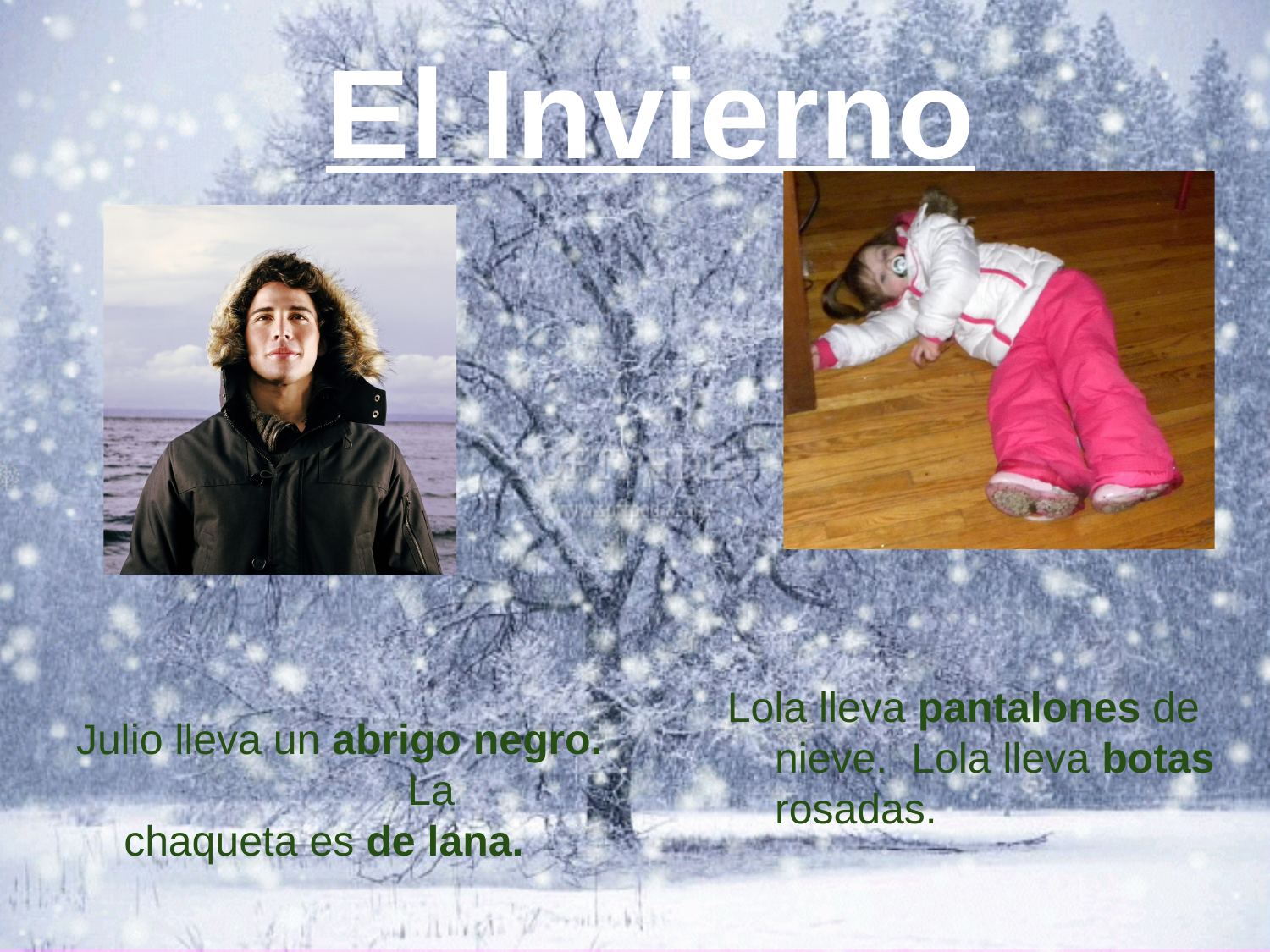

# El Invierno

Julio lleva un abrigo negro.                         La chaqueta es de lana.

Lola lleva pantalones de nieve.  Lola lleva botas rosadas.